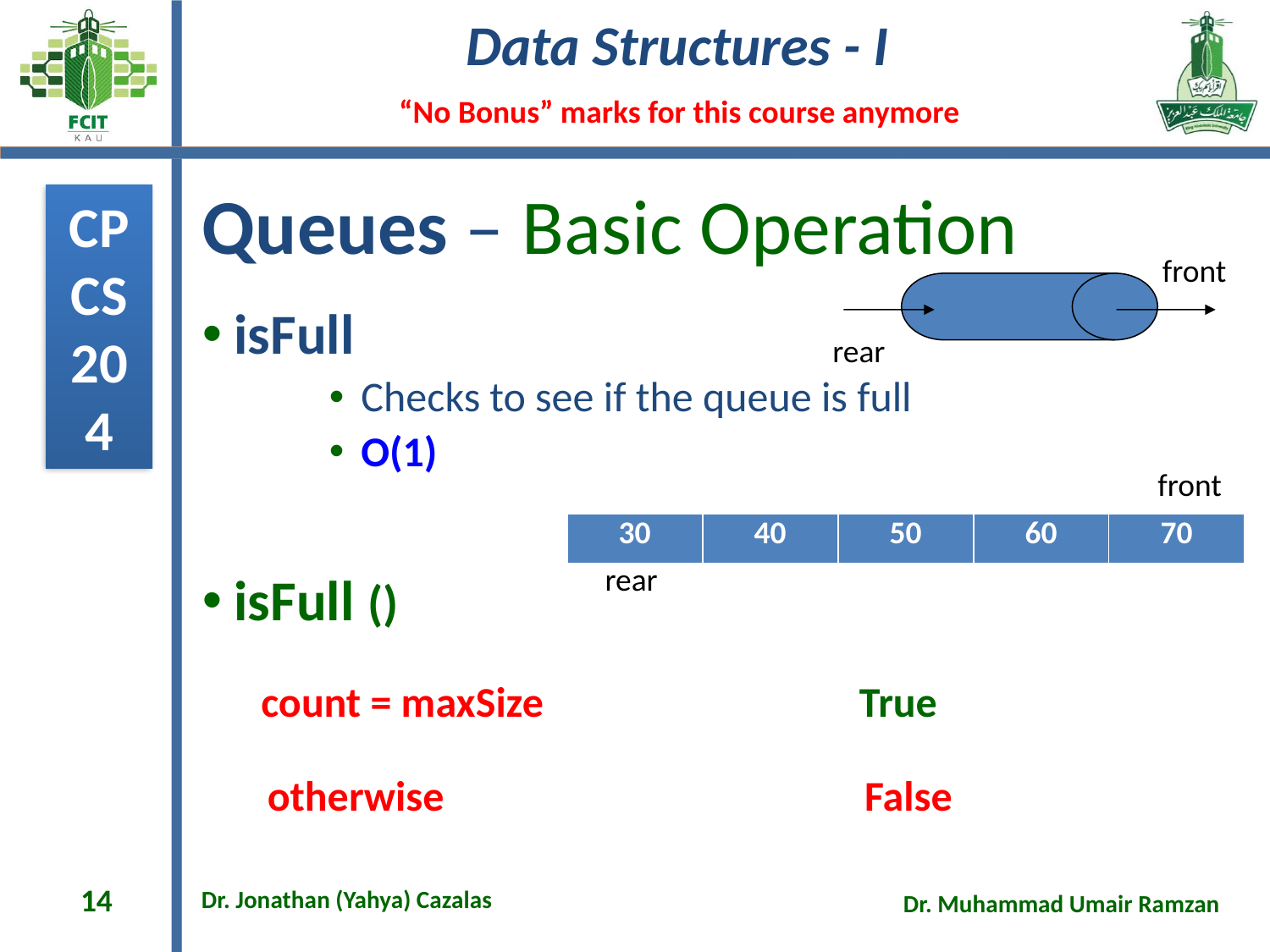

# Queues – Basic Operation
front

rear
isFull
Checks to see if the queue is full
O(1)

isFull ()
front
| 30 | 40 | 50 | 60 | 70 |
| --- | --- | --- | --- | --- |
rear
True
count = maxSize
False
otherwise
14